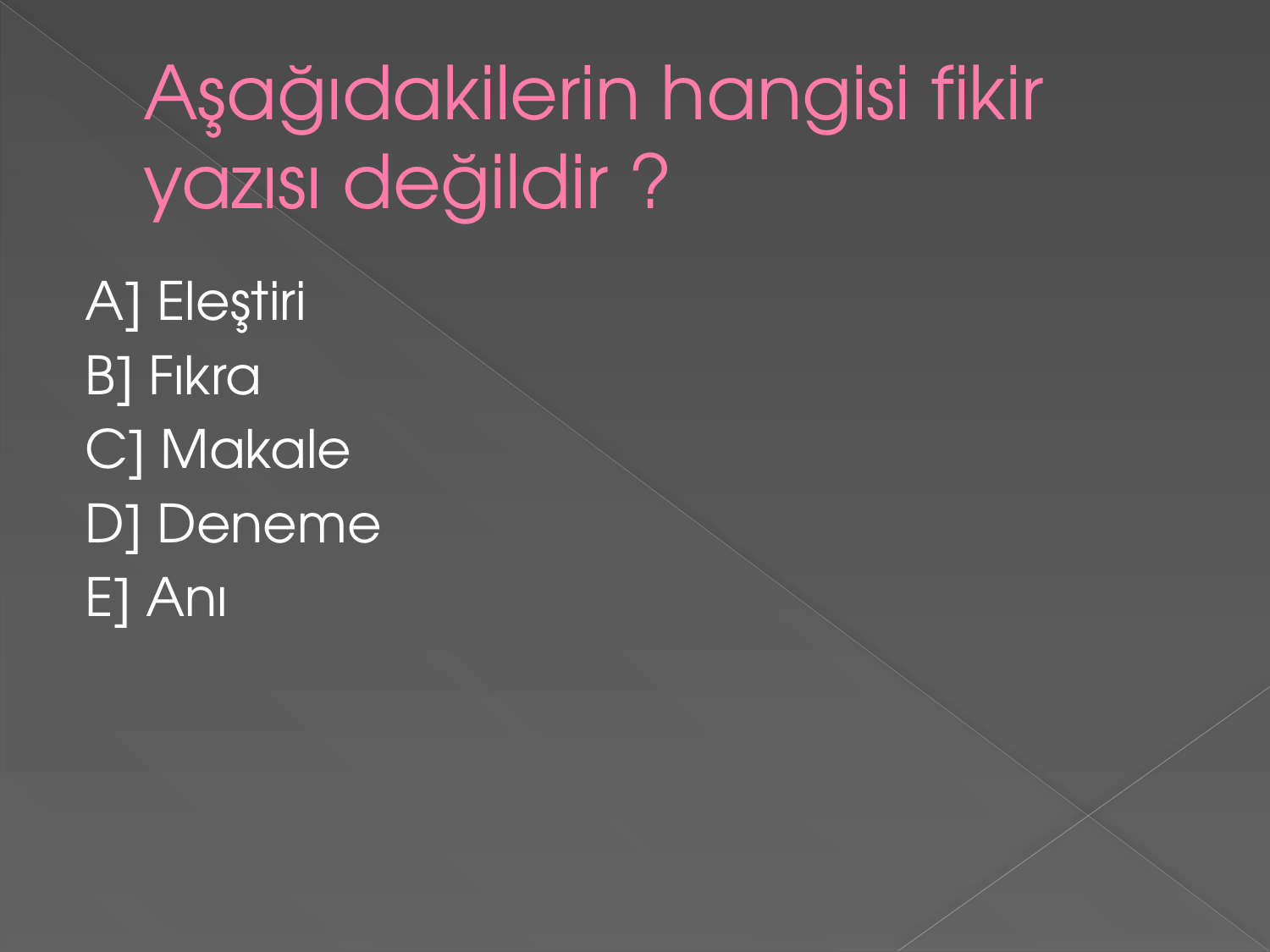

# Aşağıdakilerin hangisi fikir yazısı değildir ?
A] Eleştiri
B] Fıkra
C] Makale
D] Deneme
E] Anı